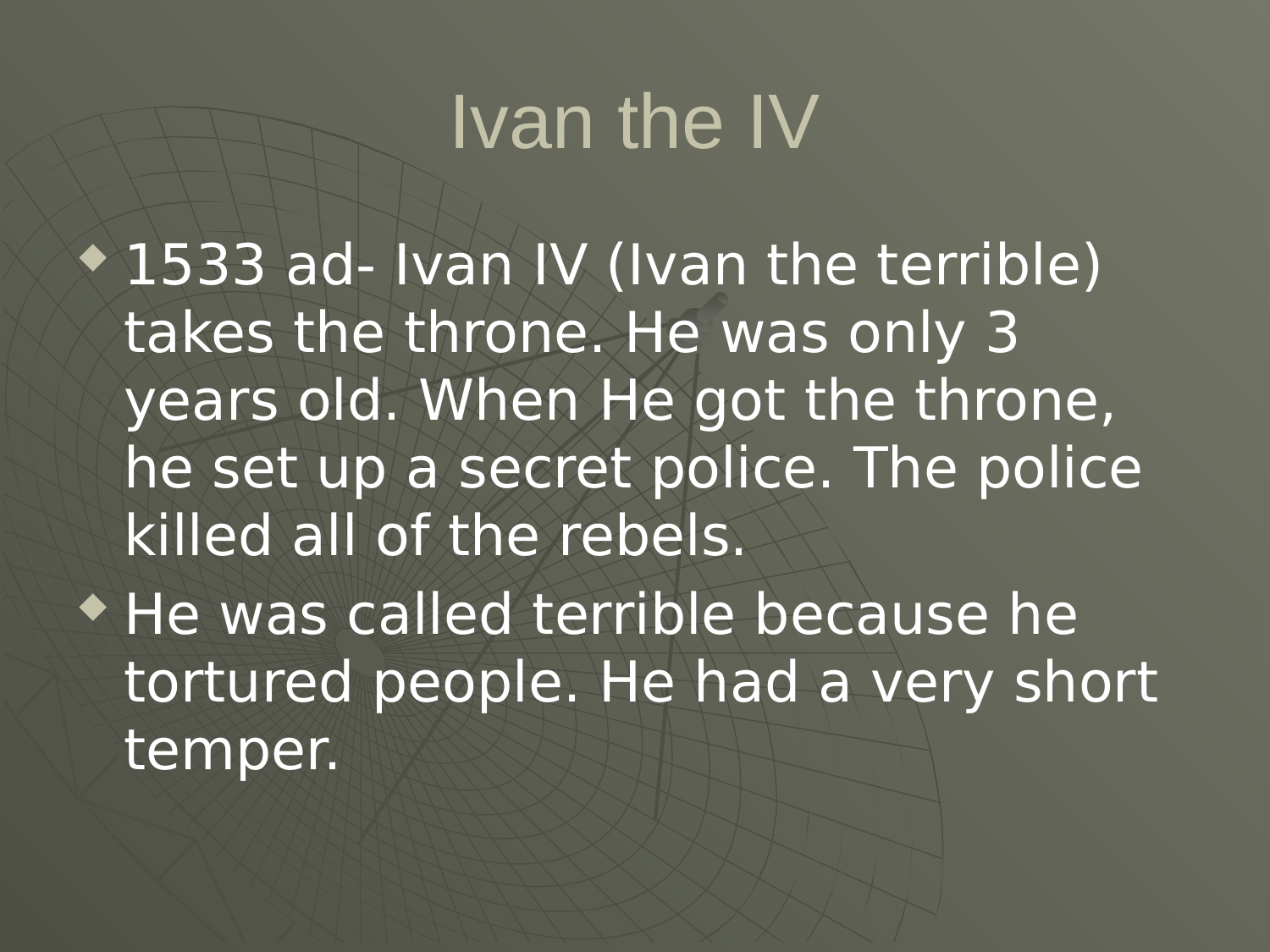

# Ivan the IV
1533 ad- Ivan IV (Ivan the terrible) takes the throne. He was only 3 years old. When He got the throne, he set up a secret police. The police killed all of the rebels.
He was called terrible because he tortured people. He had a very short temper.